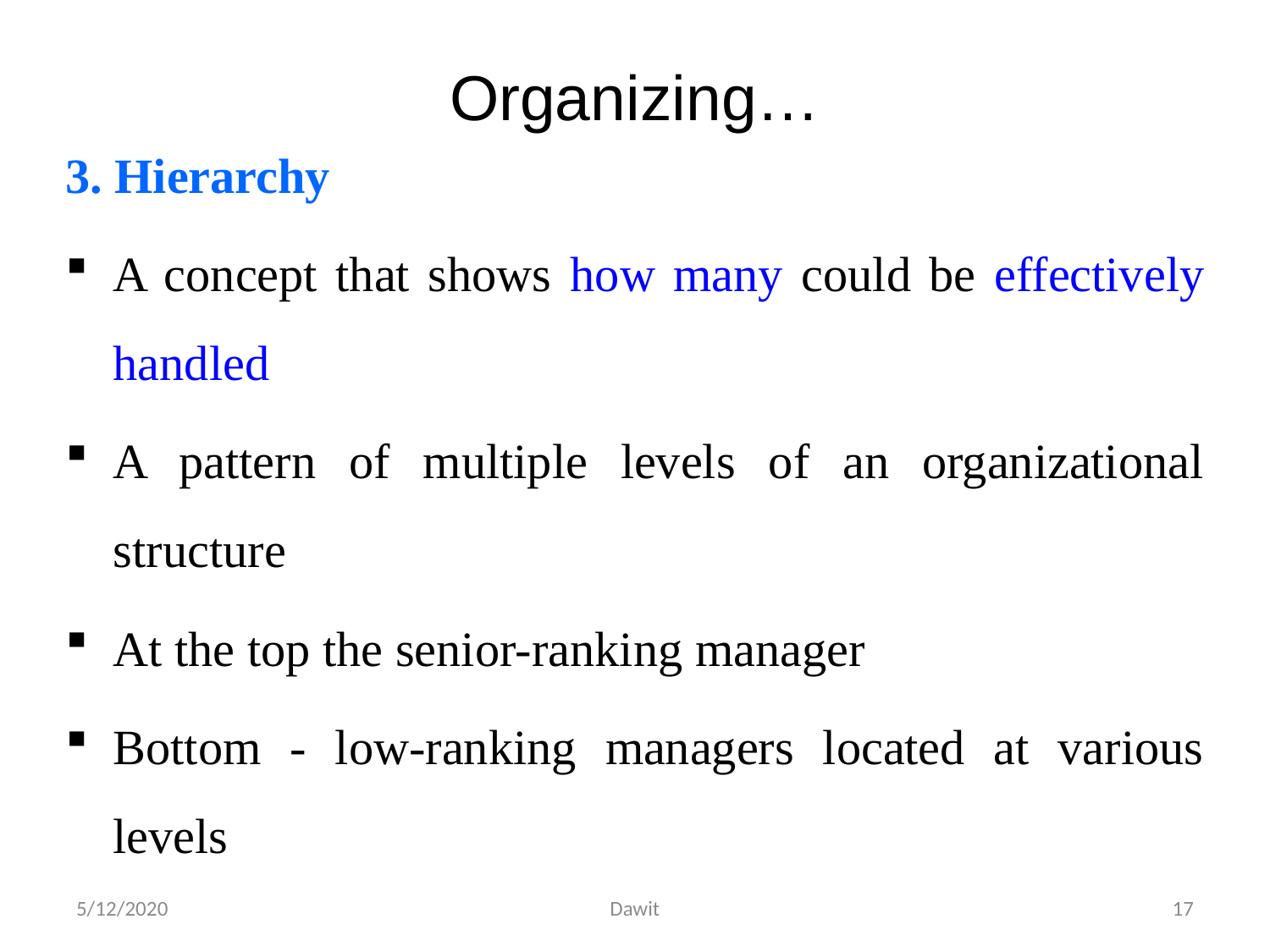

# Organizing…
3. Hierarchy
A concept that shows how many could be effectively handled
A pattern of multiple levels of an organizational structure
At the top the senior-ranking manager
Bottom - low-ranking managers located at various levels

5/12/2020
Dawit
17